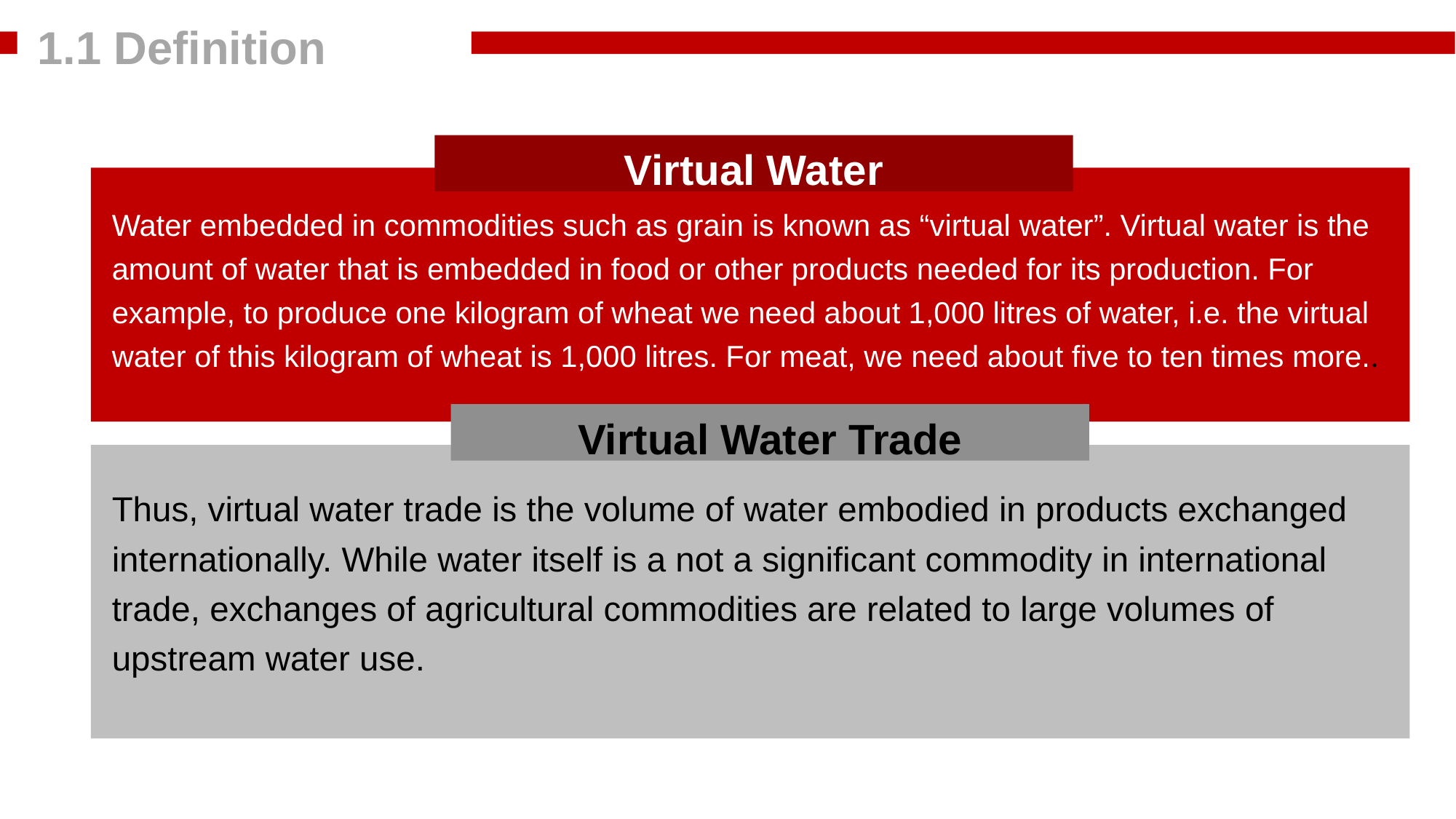

1.1 Definition

Virtual Water

Water embedded in commodities such as grain is known as “virtual water”. Virtual water is the amount of water that is embedded in food or other products needed for its production. For example, to produce one kilogram of wheat we need about 1,000 litres of water, i.e. the virtual water of this kilogram of wheat is 1,000 litres. For meat, we need about five to ten times more..

Virtual Water Trade

Thus, virtual water trade is the volume of water embodied in products exchanged internationally. While water itself is a not a significant commodity in international trade, exchanges of agricultural commodities are related to large volumes of upstream water use.